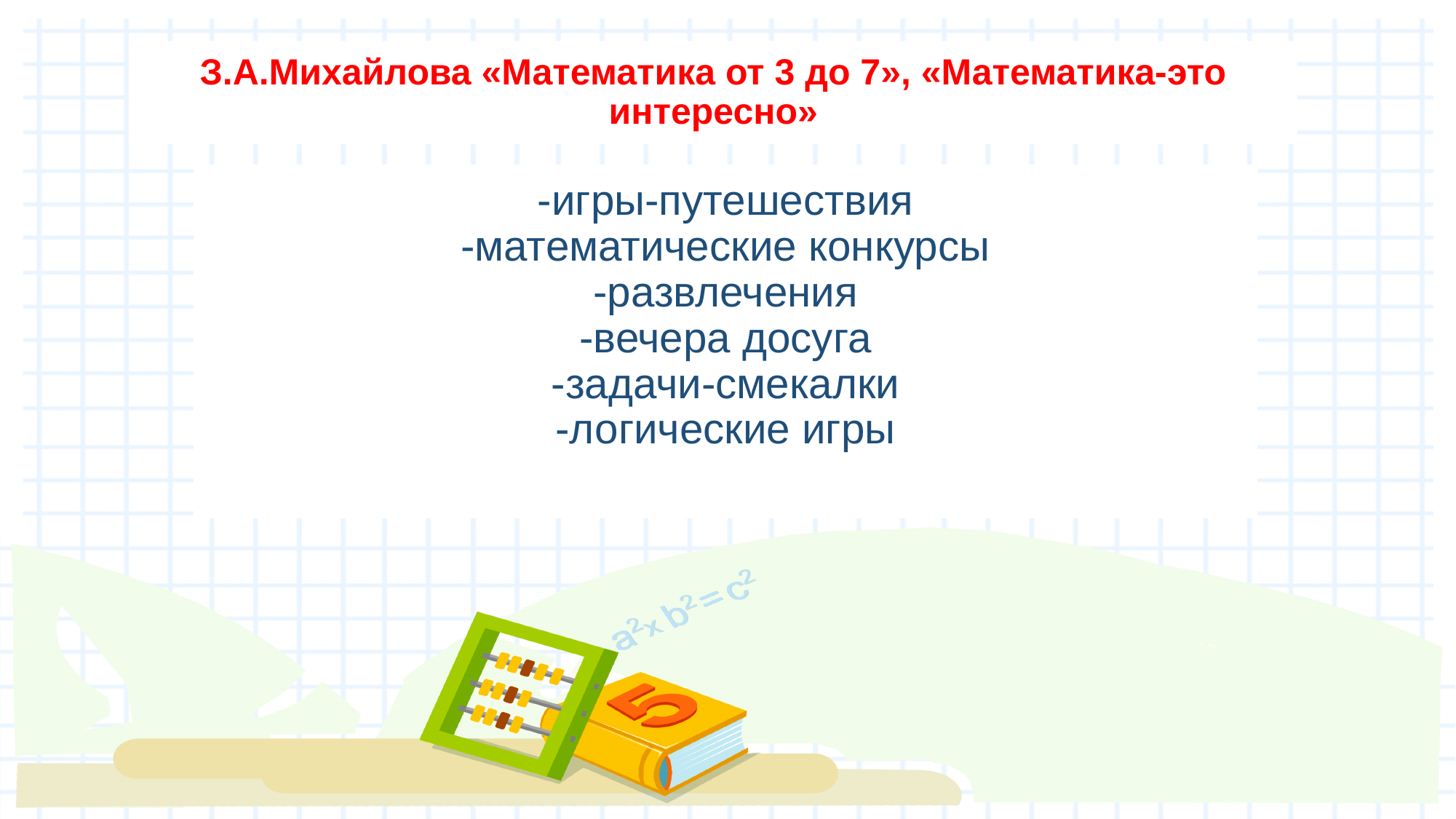

З.А.Михайлова «Математика от 3 до 7», «Математика-это интересно»
# -игры-путешествия -математические конкурсы -развлечения -вечера досуга -задачи-смекалки -логические игры